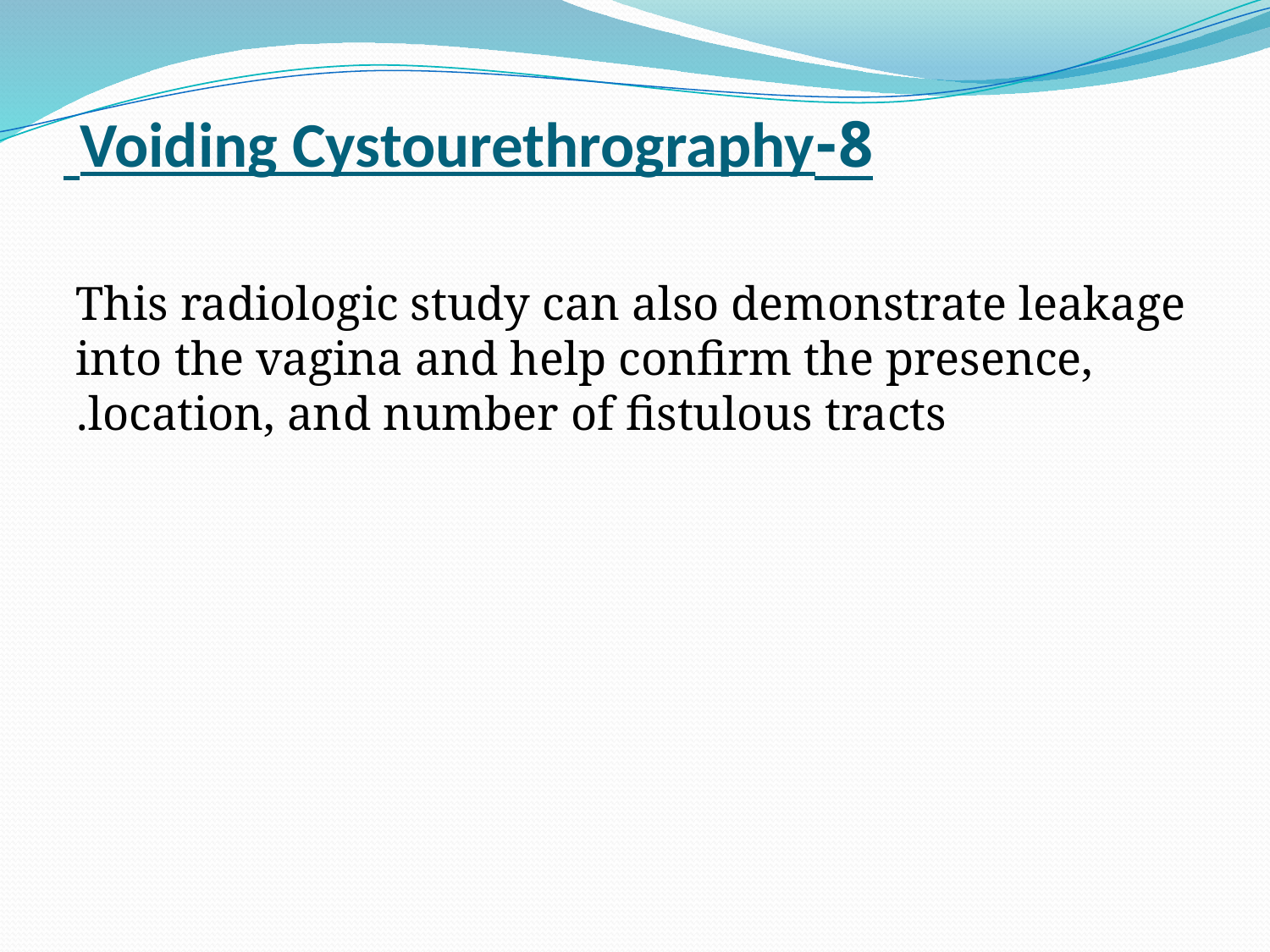

# 8-Voiding Cystourethrography
This radiologic study can also demonstrate leakage into the vagina and help confirm the presence, location, and number of fistulous tracts.